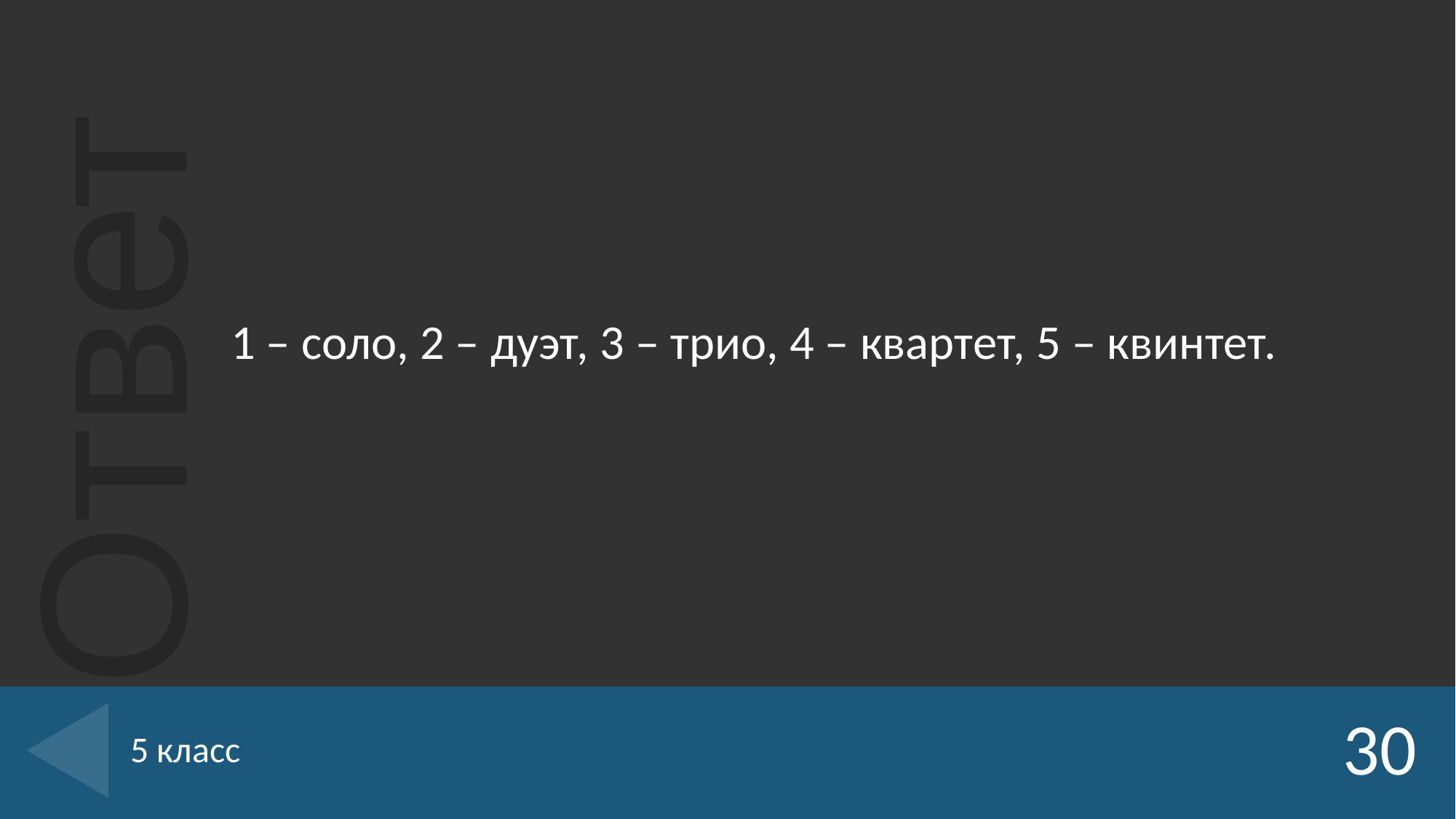

1 – соло, 2 – дуэт, 3 – трио, 4 – квартет, 5 – квинтет.
# 5 класс
30